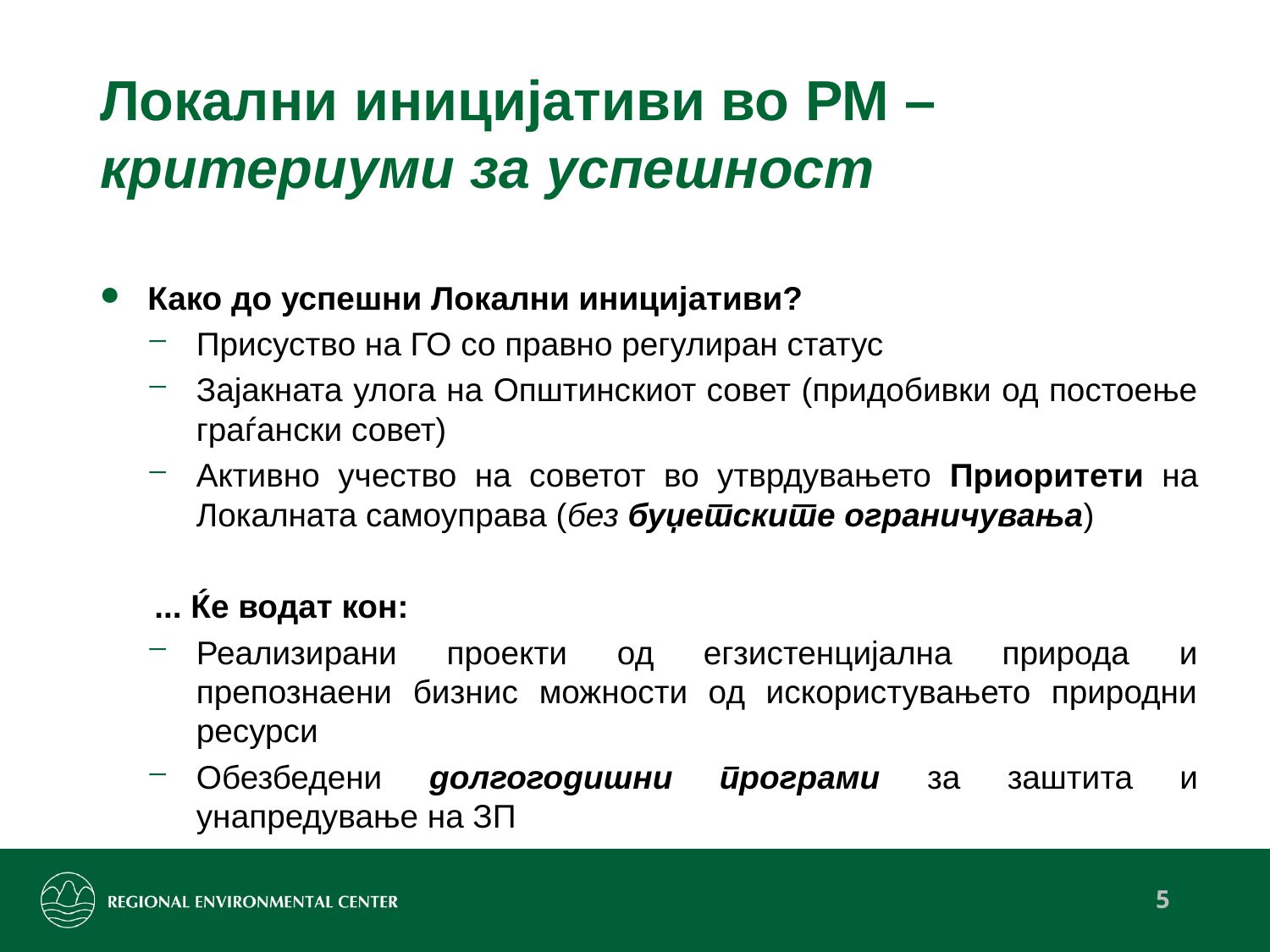

# Локални иницијативи во РМ –критериуми за успешност
Како до успешни Локални иницијативи?
Присуство на ГО со правно регулиран статус
Зајакната улога на Општинскиот совет (придобивки од постоење граѓански совет)
Активно учество на советот во утврдувањето Приоритети на Локалната самоуправа (без буџетските ограничувања)

      ... Ќе водат кон:
Реализирани проекти од егзистенцијална природа и препознаени бизнис можности од искористувањето природни ресурси
Обезбедени долгогодишни програми за заштита и унапредување на ЗП

5